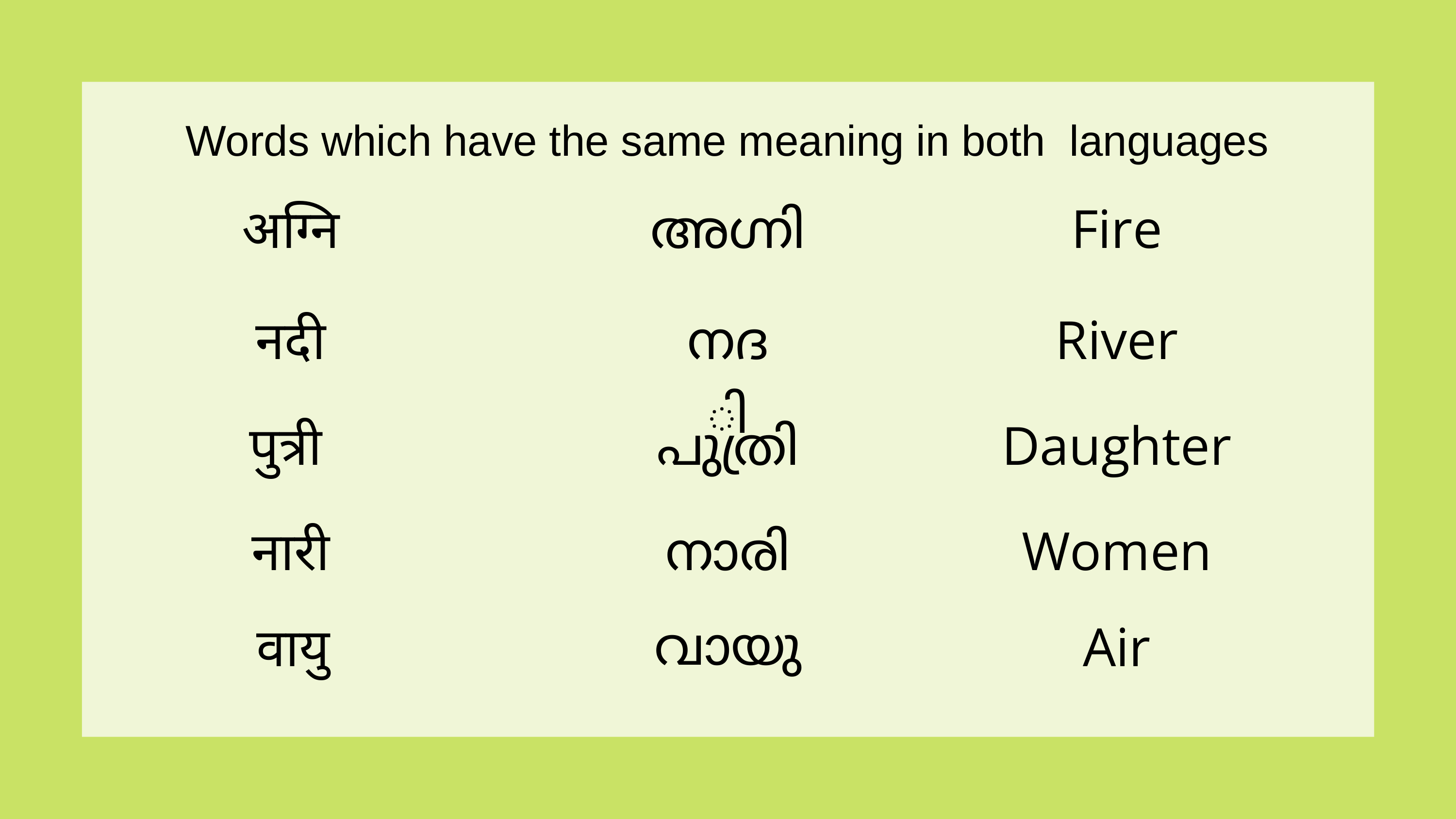

Words which have the same meaning in both  languages
अग्नि
അഗ്നി
Fire
नदी
നദി
River
पुत्री
പുത്രി
Daughter
नारी
നാരി
Women
വായു
वायु
Air